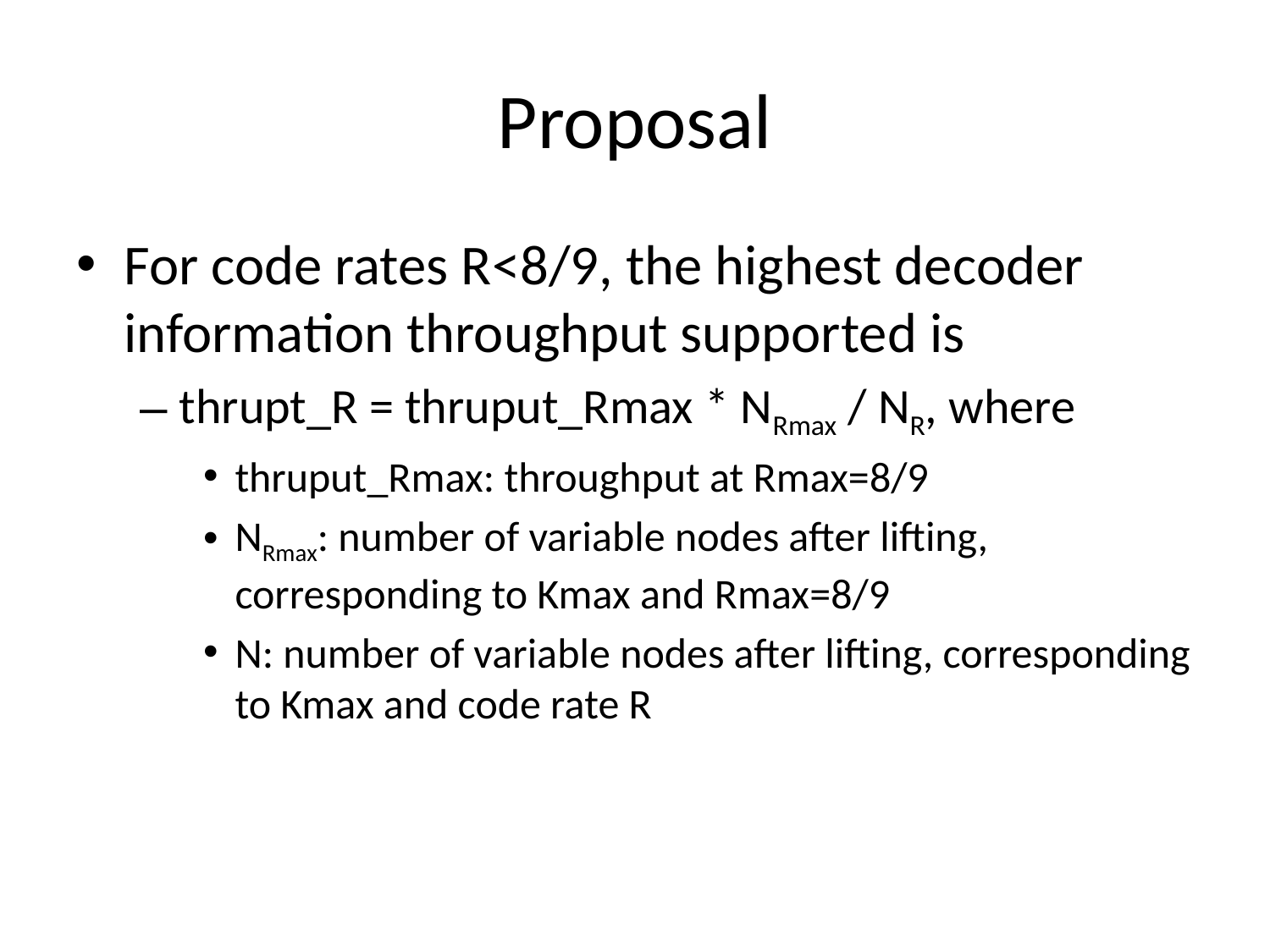

# Proposal
For code rates R<8/9, the highest decoder information throughput supported is
thrupt_R = thruput_Rmax * NRmax / NR, where
thruput_Rmax: throughput at Rmax=8/9
NRmax: number of variable nodes after lifting, corresponding to Kmax and Rmax=8/9
N: number of variable nodes after lifting, corresponding to Kmax and code rate R